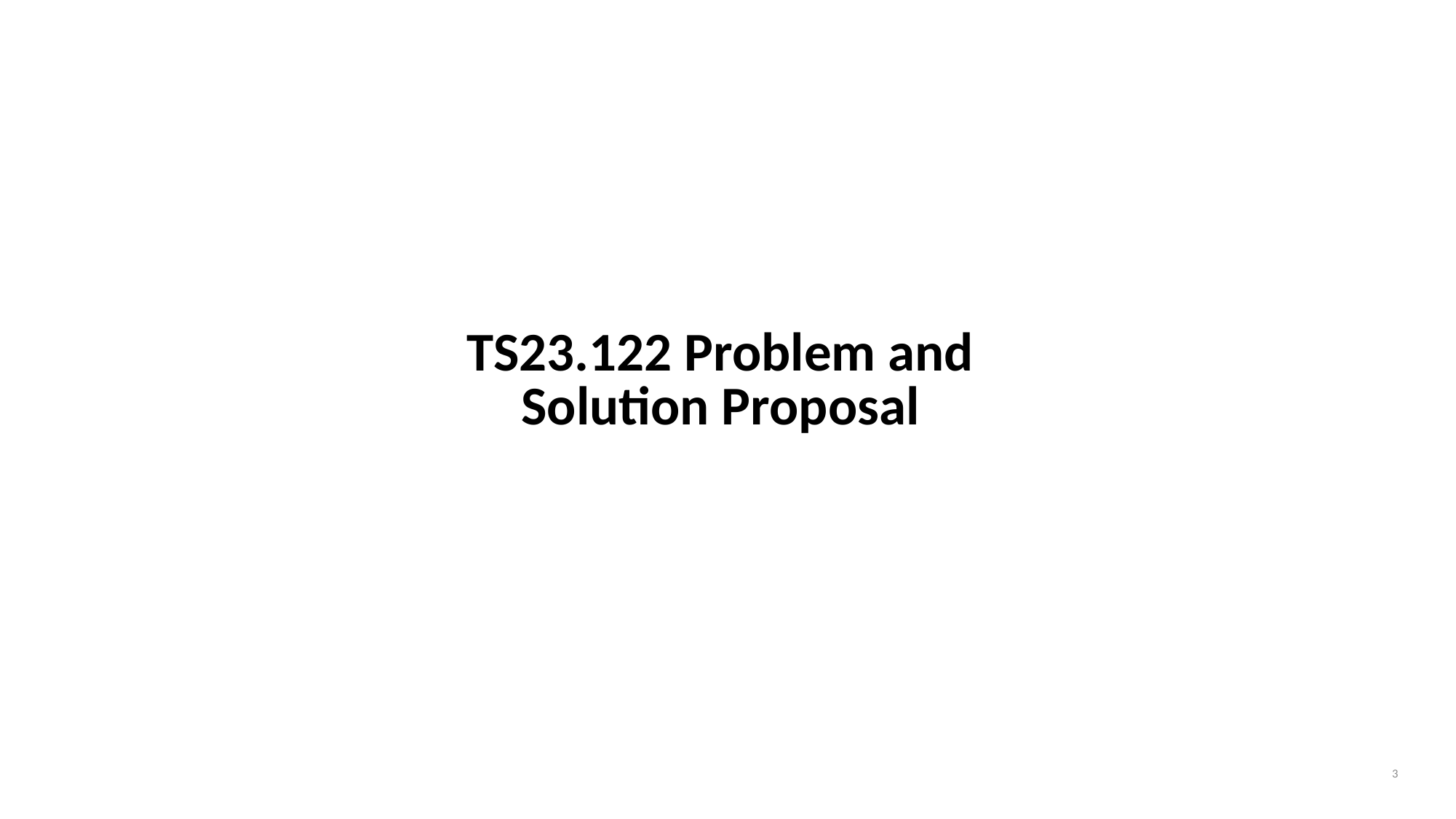

# TS23.122 Problem and Solution Proposal
3